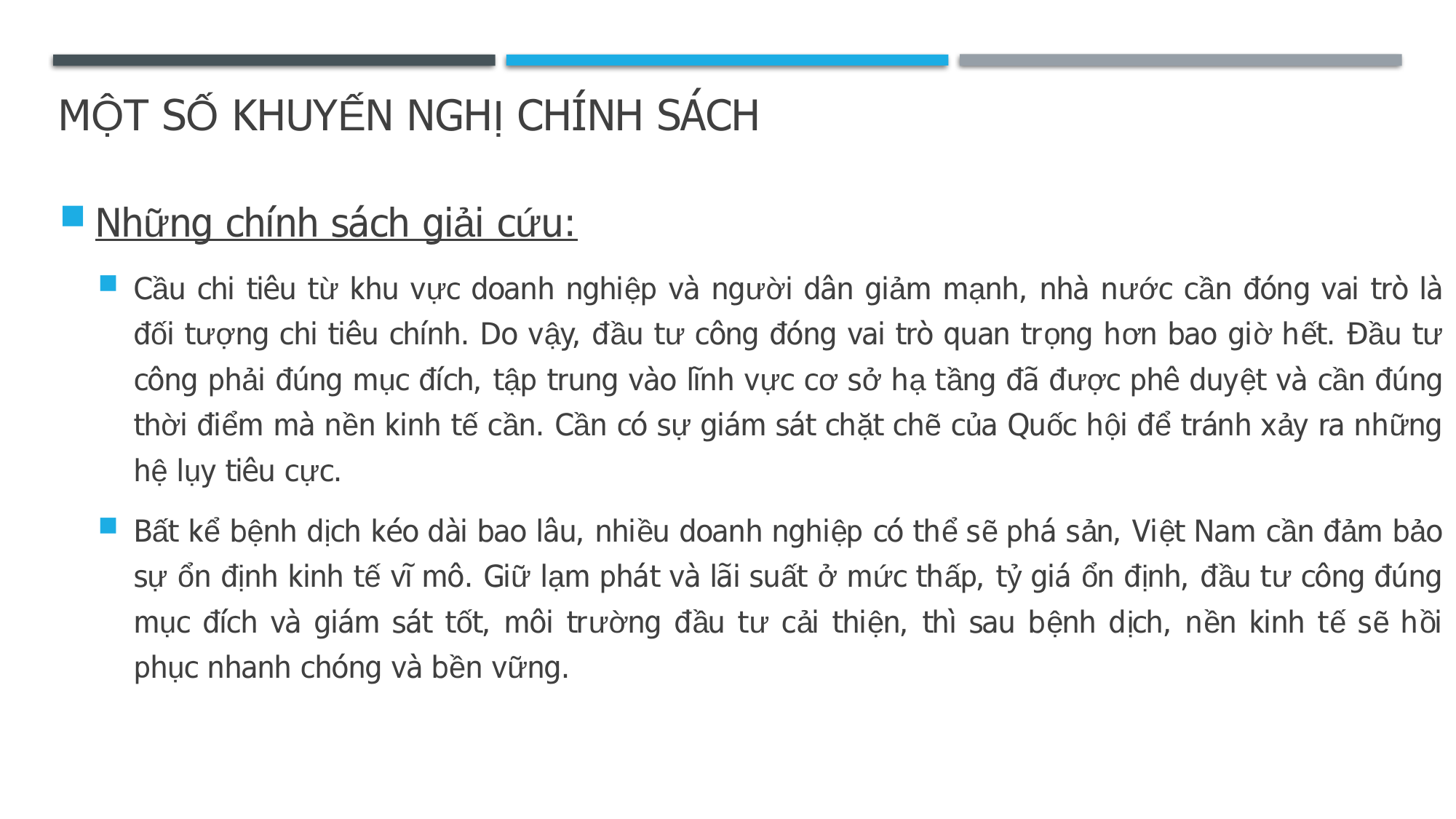

# Một số khuyến nghị chính sách
Những chính sách giải cứu:
Cầu chi tiêu từ khu vực doanh nghiệp và người dân giảm mạnh, nhà nước cần đóng vai trò là đối tượng chi tiêu chính. Do vậy, đầu tư công đóng vai trò quan trọng hơn bao giờ hết. Đầu tư công phải đúng mục đích, tập trung vào lĩnh vực cơ sở hạ tầng đã được phê duyệt và cần đúng thời điểm mà nền kinh tế cần. Cần có sự giám sát chặt chẽ của Quốc hội để tránh xảy ra những hệ lụy tiêu cực.
Bất kể bệnh dịch kéo dài bao lâu, nhiều doanh nghiệp có thể sẽ phá sản, Việt Nam cần đảm bảo sự ổn định kinh tế vĩ mô. Giữ lạm phát và lãi suất ở mức thấp, tỷ giá ổn định, đầu tư công đúng mục đích và giám sát tốt, môi trường đầu tư cải thiện, thì sau bệnh dịch, nền kinh tế sẽ hồi phục nhanh chóng và bền vững.